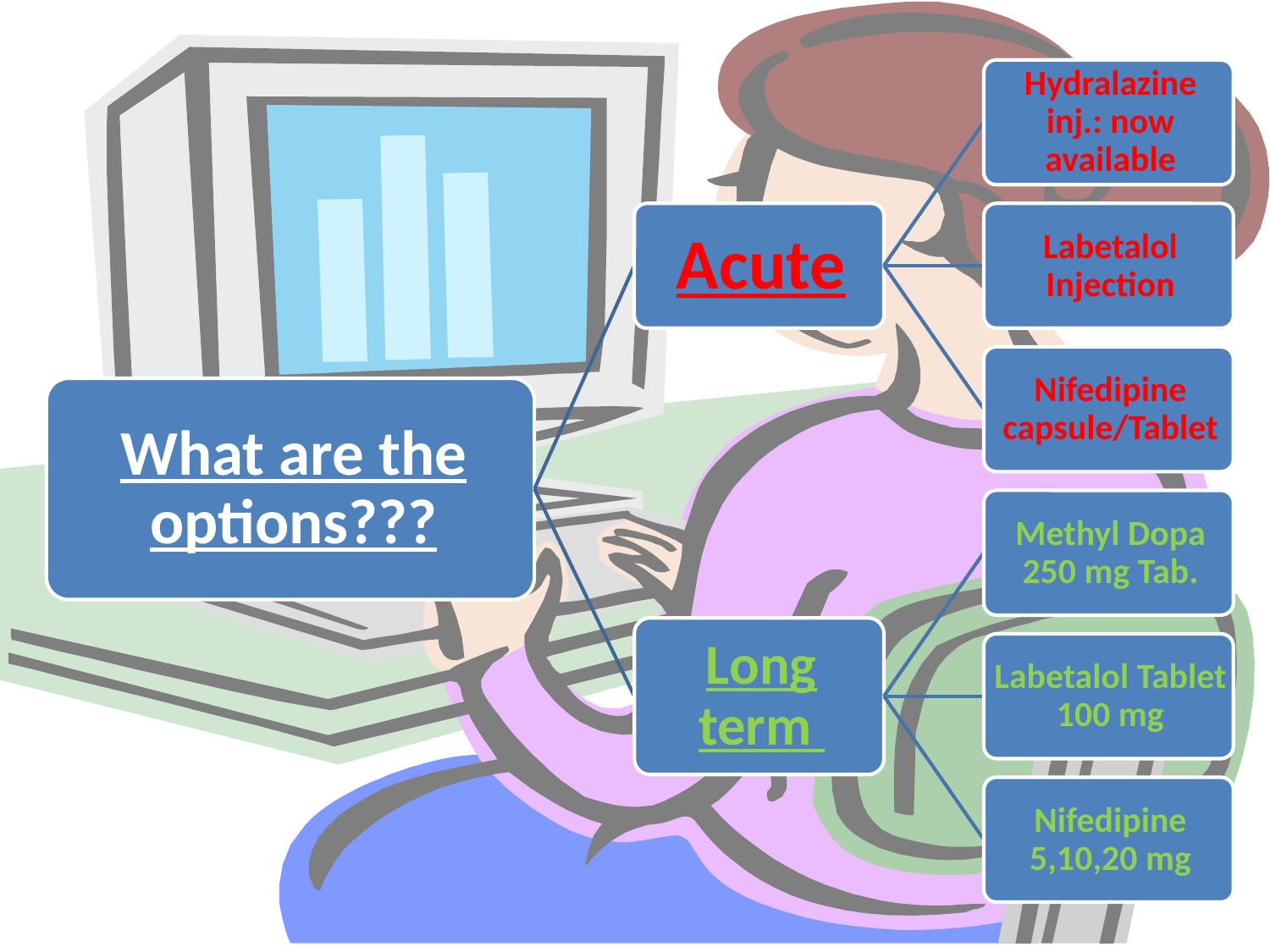

#
What are the options???

Acute

Hydralazine inj.: now available

Labetalol Injection

Nifedipine capsule/Tablet

Long term

Methyl Dopa 250 mg Tab.

Labetalol Tablet 100 mg

Nifedipine 5,10,20 mg